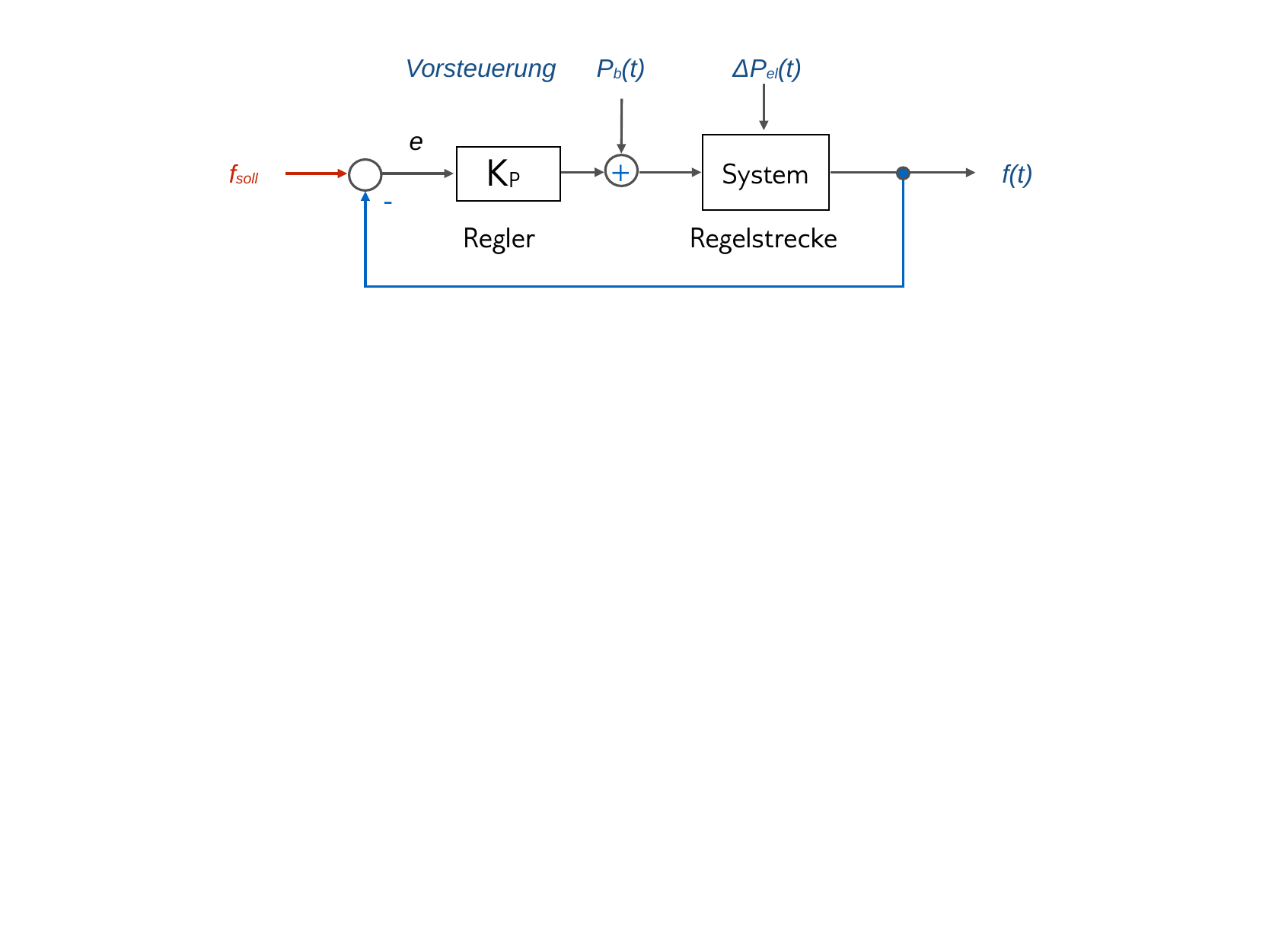

Vorsteuerung
Pb(t)
ΔPel(t)

+

e

System
KP

fsoll
f(t)

-

Regler
Regelstrecke